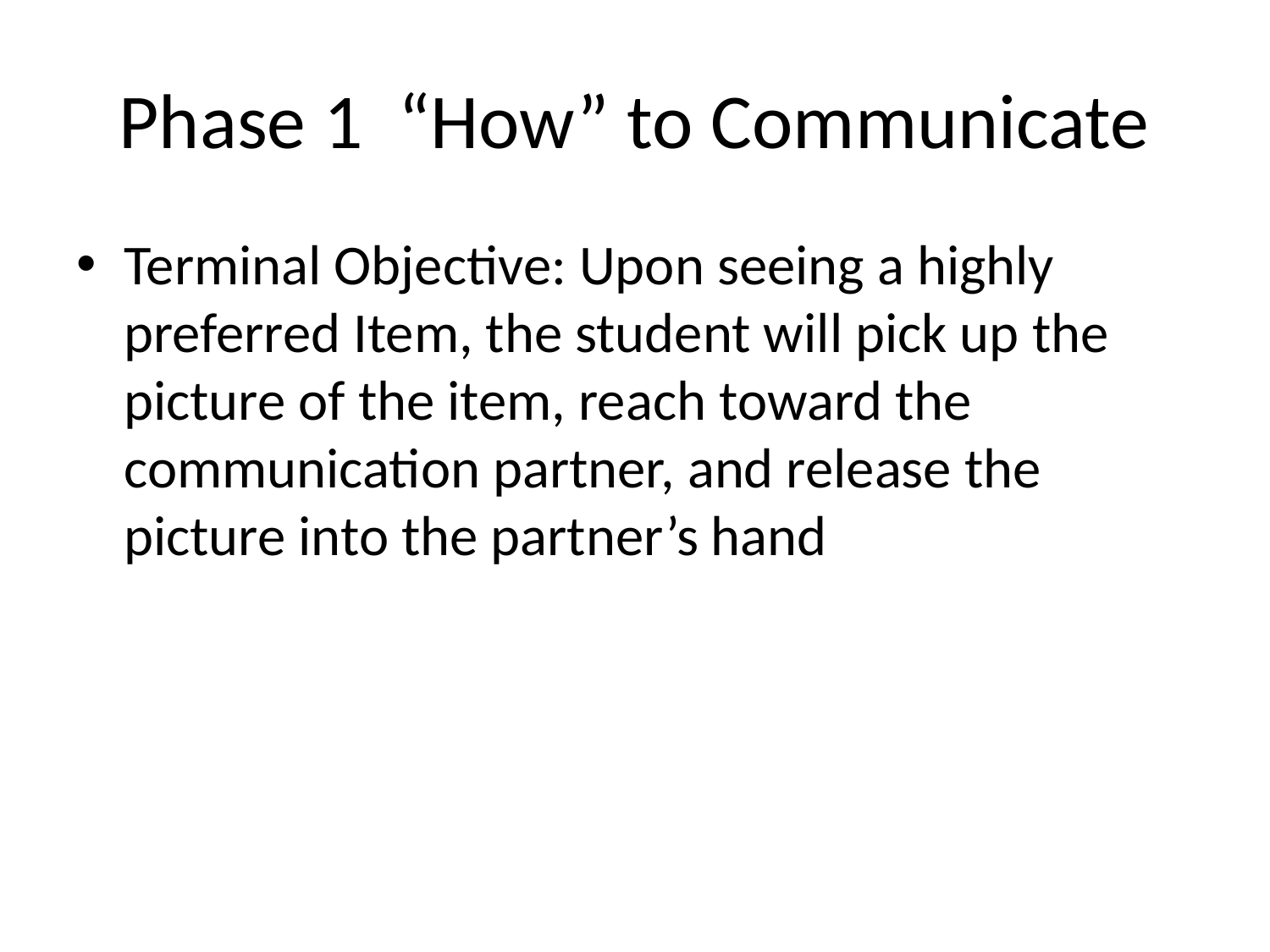

# Phase 1  “How” to Communicate
Terminal Objective: Upon seeing a highly preferred Item, the student will pick up the picture of the item, reach toward the communication partner, and release the picture into the partner’s hand